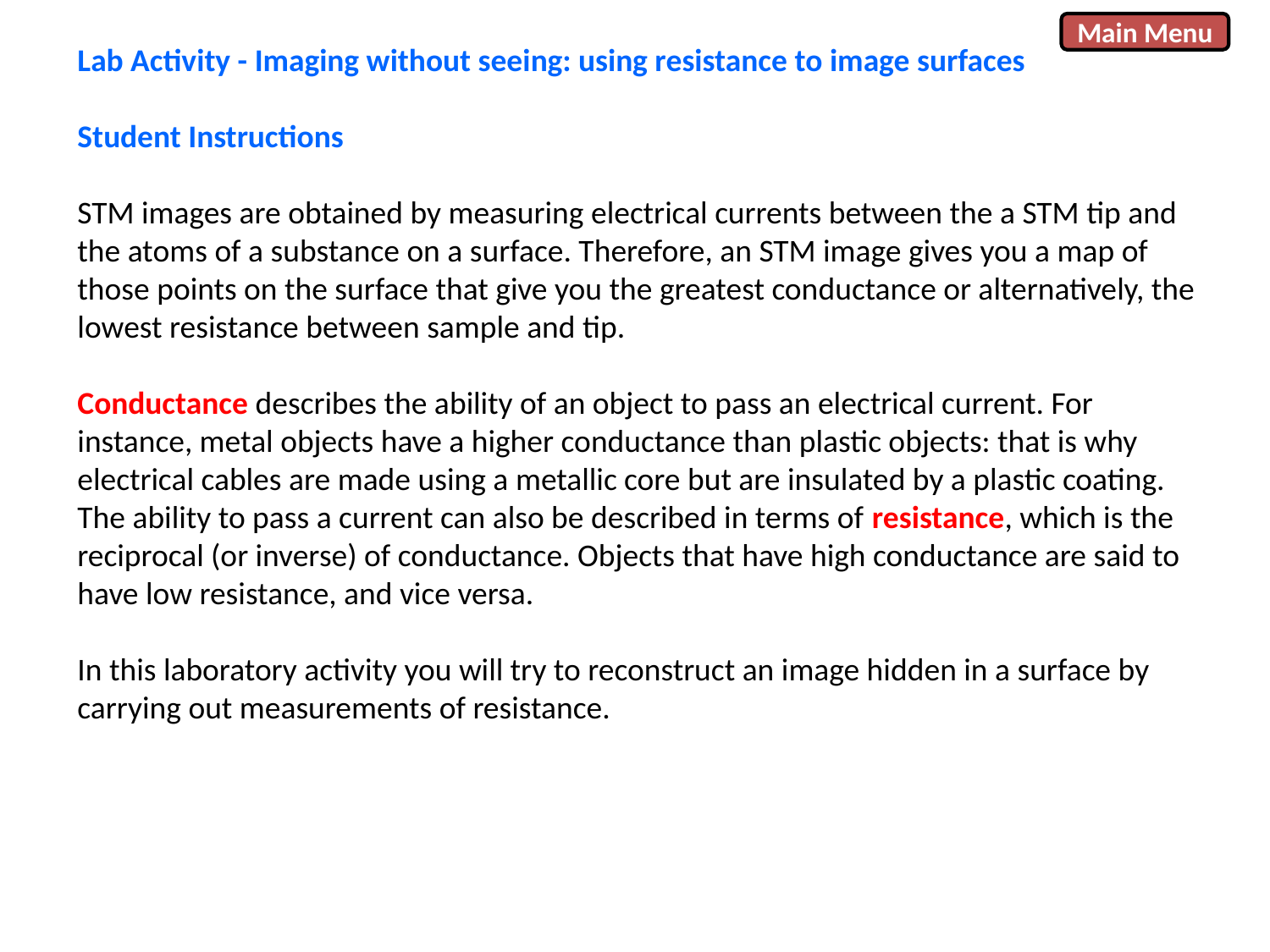

Main Menu
Lab Activity - Imaging without seeing: using resistance to image surfaces

Student Instructions

STM images are obtained by measuring electrical currents between the a STM tip and the atoms of a substance on a surface. Therefore, an STM image gives you a map of those points on the surface that give you the greatest conductance or alternatively, the lowest resistance between sample and tip.

Conductance describes the ability of an object to pass an electrical current. For instance, metal objects have a higher conductance than plastic objects: that is why electrical cables are made using a metallic core but are insulated by a plastic coating. The ability to pass a current can also be described in terms of resistance, which is the reciprocal (or inverse) of conductance. Objects that have high conductance are said to have low resistance, and vice versa.

In this laboratory activity you will try to reconstruct an image hidden in a surface by carrying out measurements of resistance.